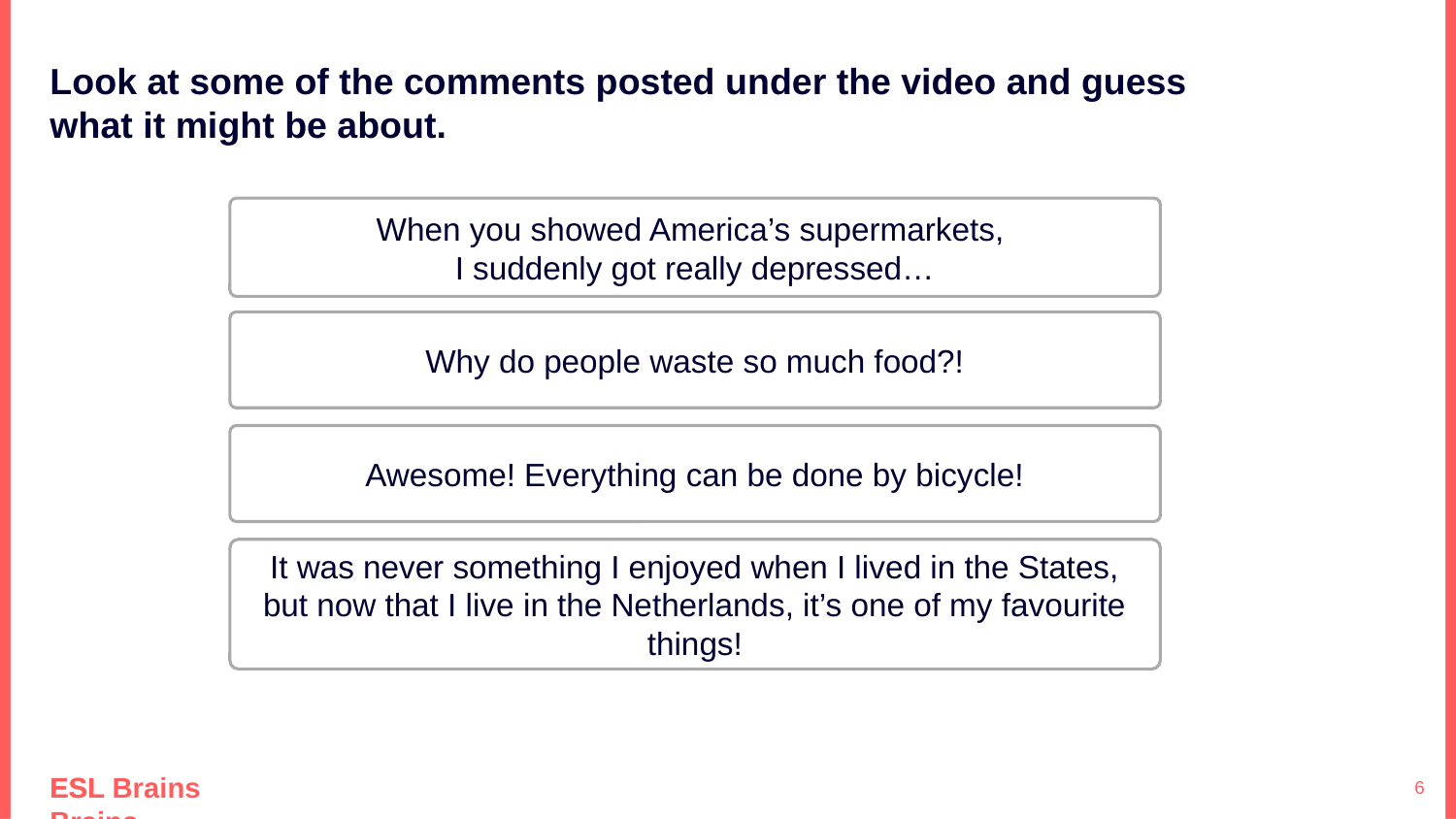

Look at some of the comments posted under the video and guess what it might be about.
When you showed America’s supermarkets,
I suddenly got really depressed…
Why do people waste so much food?!
Awesome! Everything can be done by bicycle!

It was never something I enjoyed when I lived in the States, but now that I live in the Netherlands, it’s one of my favourite things!

ESL Brains
6